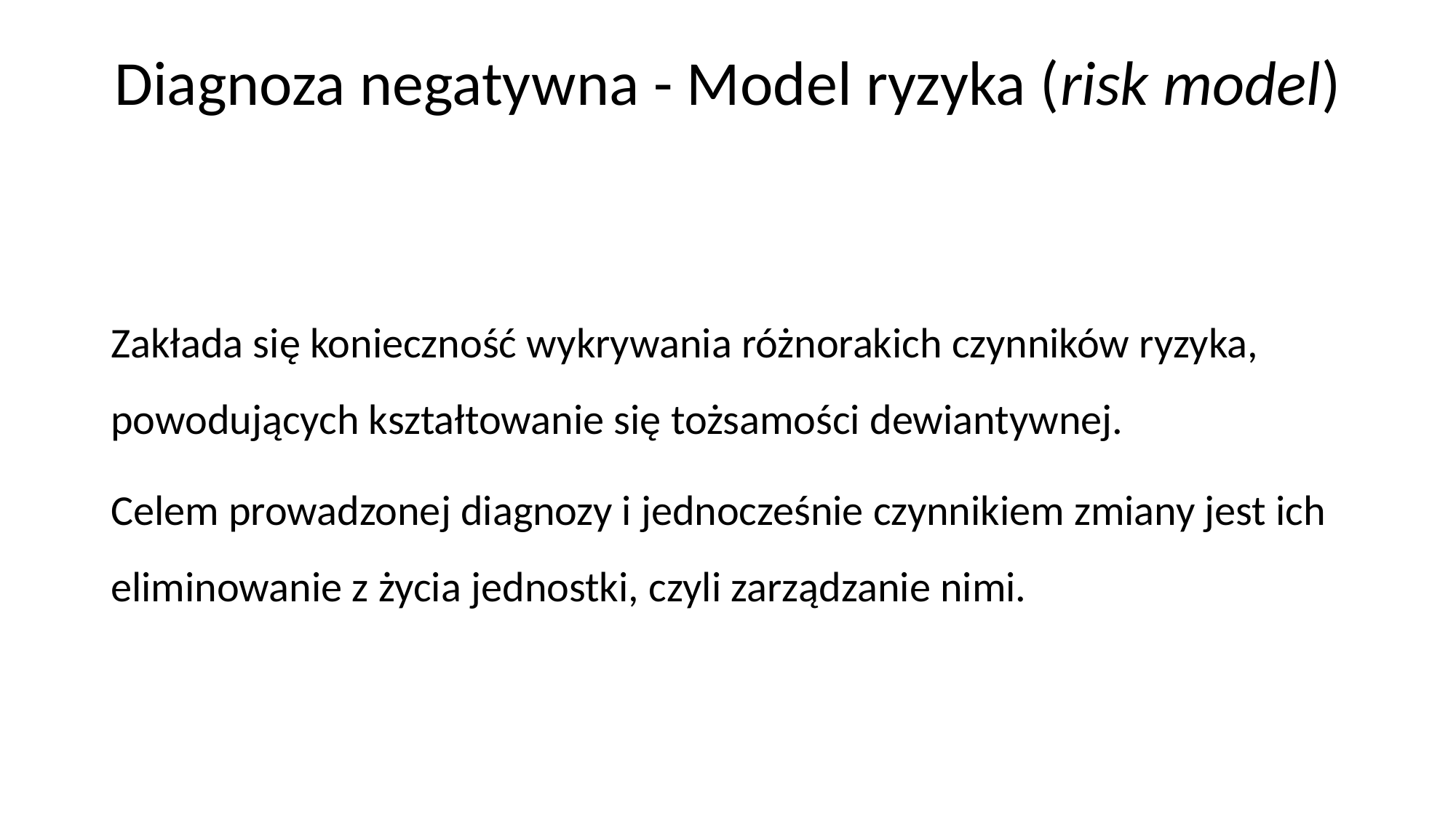

# Diagnoza negatywna - Model ryzyka (risk model)

Zakłada się konieczność wykrywania różnorakich czynników ryzyka, powodujących kształtowanie się tożsamości dewiantywnej.
Celem prowadzonej diagnozy i jednocześnie czynnikiem zmiany jest ich eliminowanie z życia jednostki, czyli zarządzanie nimi.